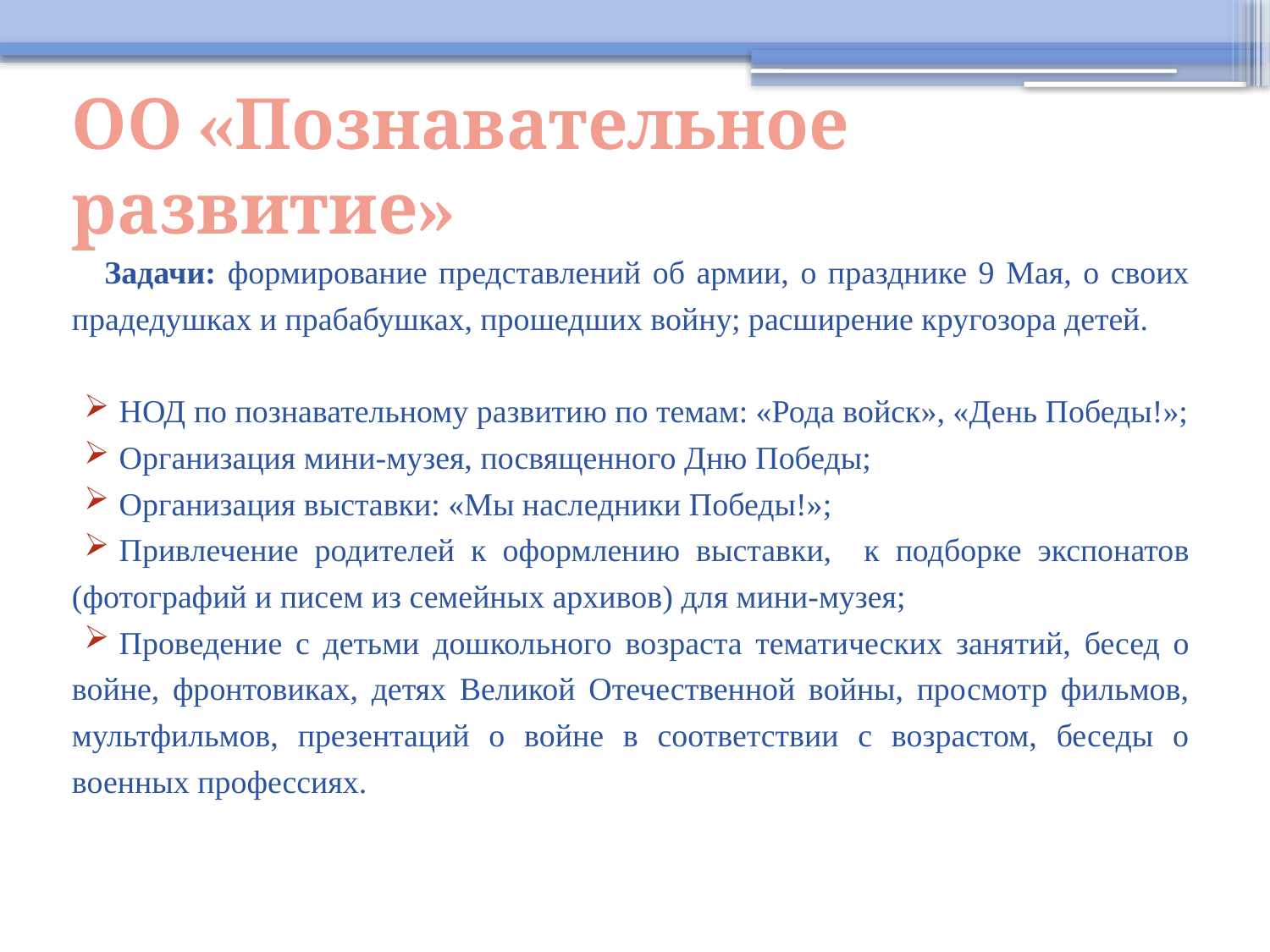

# ОО «Познавательное развитие»
Задачи: формирование представлений об армии, о празднике 9 Мая, о своих прадедушках и прабабушках, прошедших войну; расширение кругозора детей.

НОД по познавательному развитию по темам: «Рода войск», «День Победы!»;
Организация мини-музея, посвященного Дню Победы;
Организация выставки: «Мы наследники Победы!»;
Привлечение родителей к оформлению выставки,  к подборке экспонатов (фотографий и писем из семейных архивов) для мини-музея;
Проведение с детьми дошкольного возраста тематических занятий, бесед о войне, фронтовиках, детях Великой Отечественной войны, просмотр фильмов, мультфильмов, презентаций о войне в соответствии с возрастом, беседы о военных профессиях.